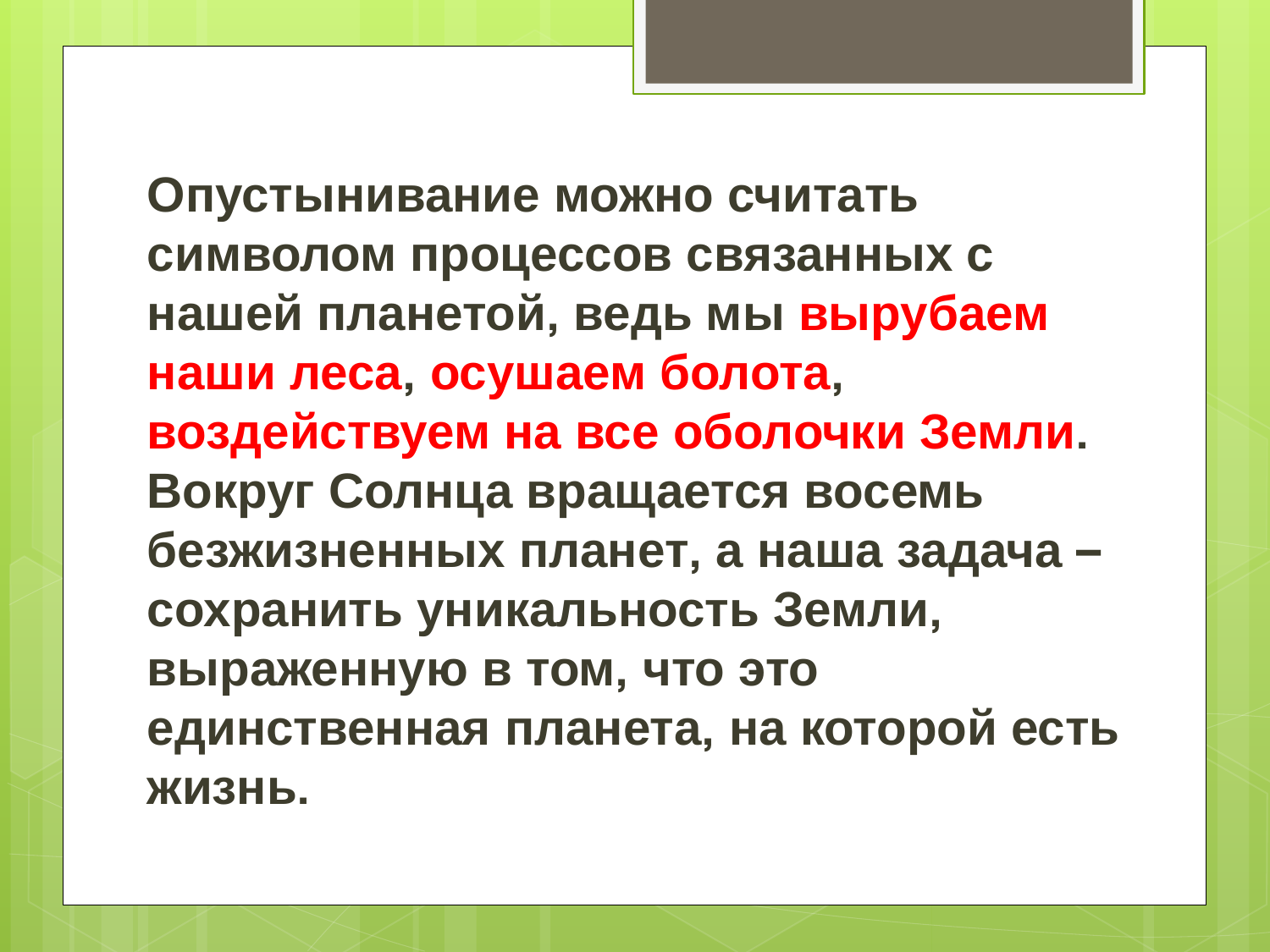

Опустынивание можно считать символом процессов связанных с нашей планетой, ведь мы вырубаем наши леса, осушаем болота, воздействуем на все оболочки Земли. Вокруг Солнца вращается восемь безжизненных планет, а наша задача – сохранить уникальность Земли, выраженную в том, что это единственная планета, на которой есть жизнь.